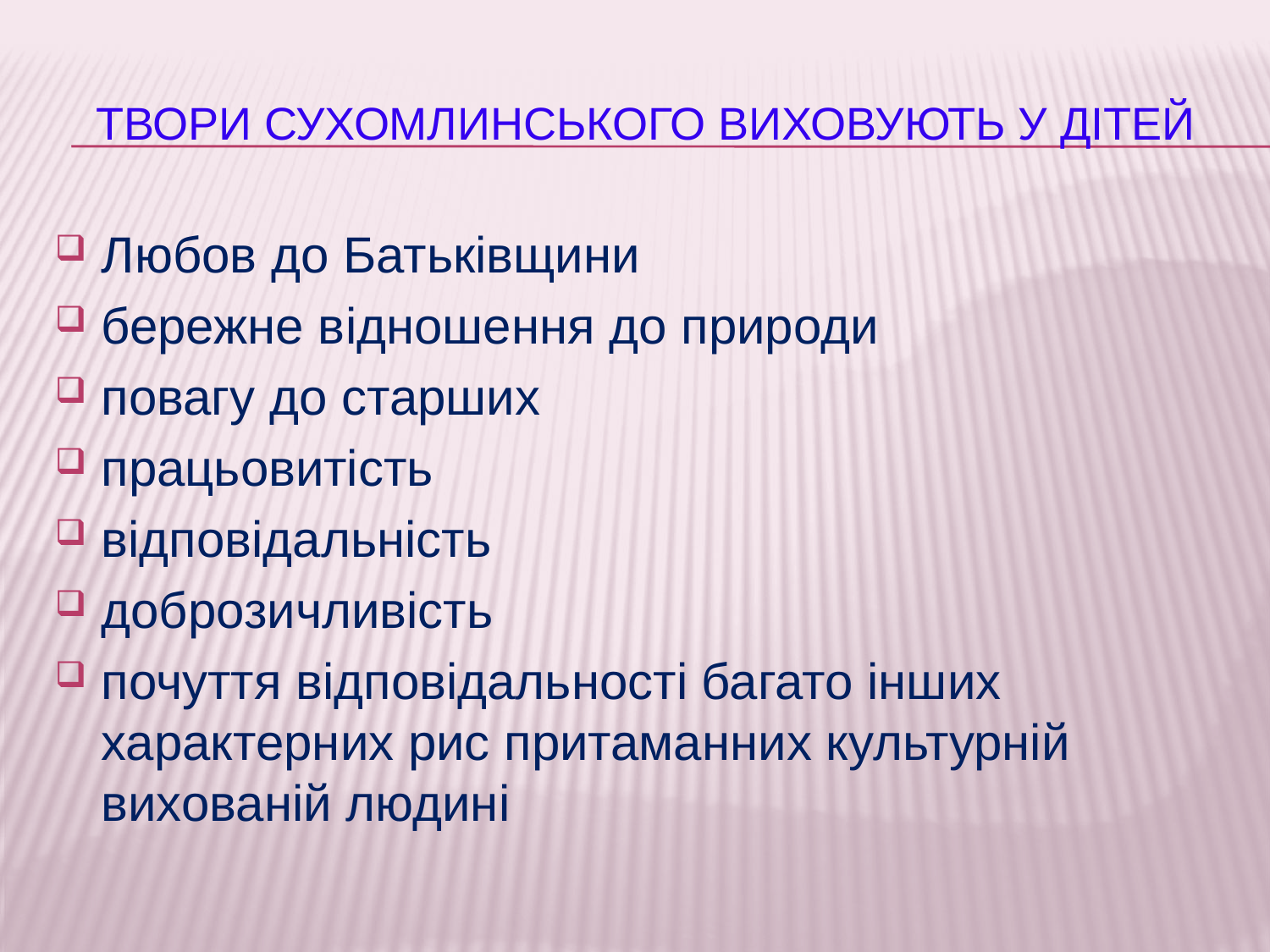

# Твори сухомлинського виховують у дітей
Любов до Батьківщини
бережне відношення до природи
повагу до старших
працьовитість
відповідальність
доброзичливість
почуття відповідальності багато інших характерних рис притаманних культурній вихованій людині